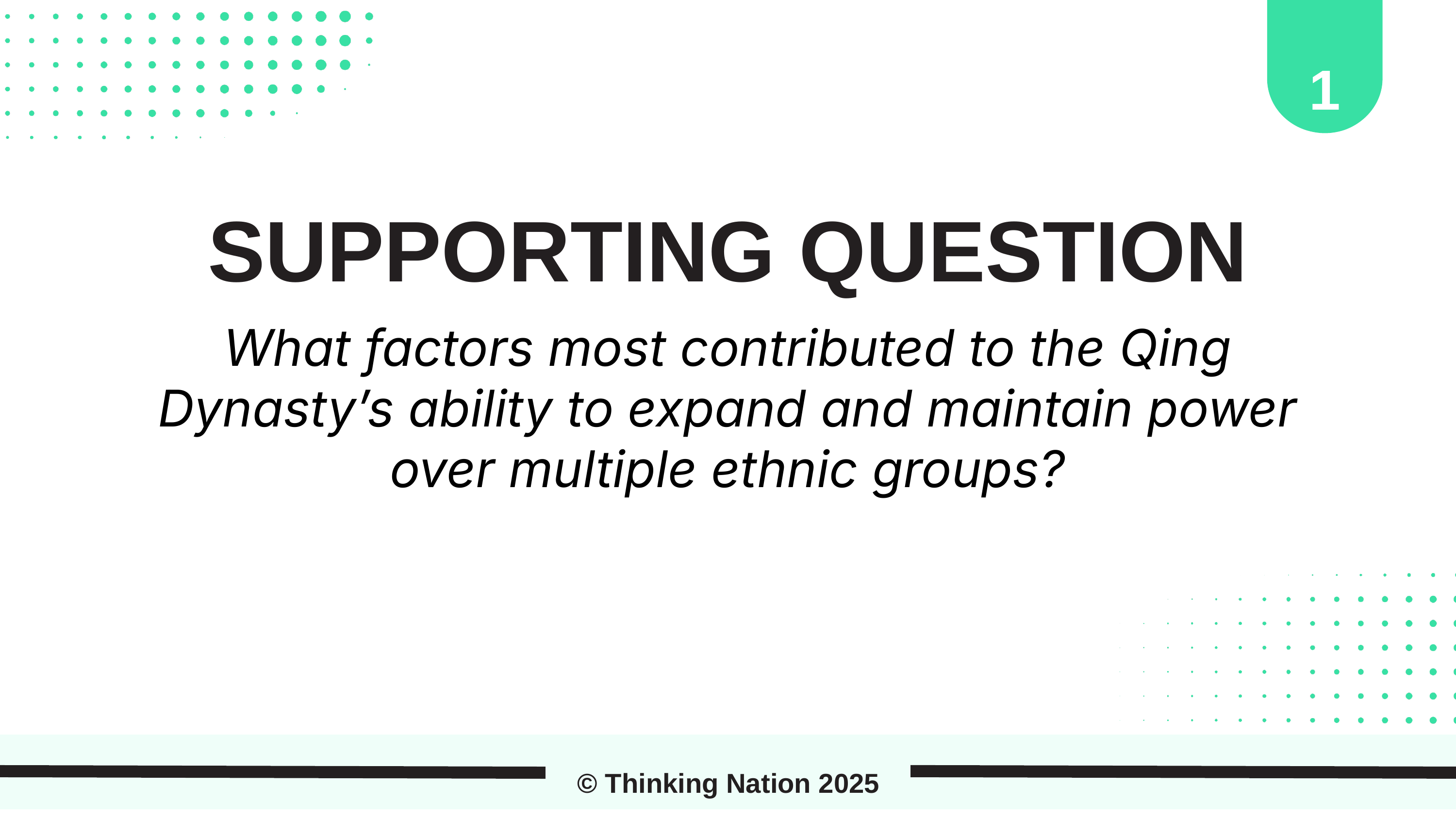

1
SUPPORTING QUESTION
What factors most contributed to the Qing Dynasty’s ability to expand and maintain power over multiple ethnic groups?

© Thinking Nation 2025